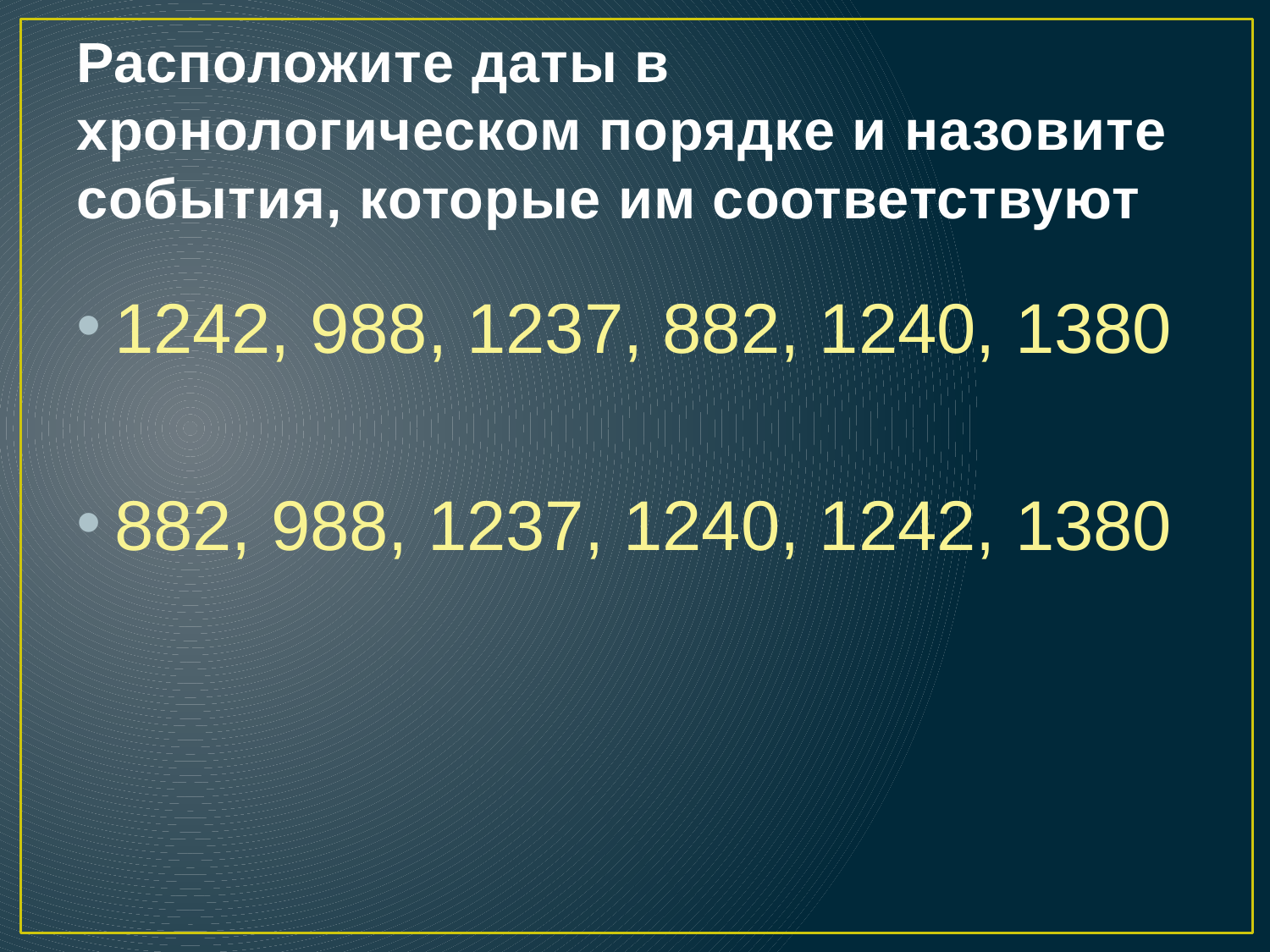

# Расположите даты в хронологическом порядке и назовите события, которые им соответствуют
1242, 988, 1237, 882, 1240, 1380

882, 988, 1237, 1240, 1242, 1380